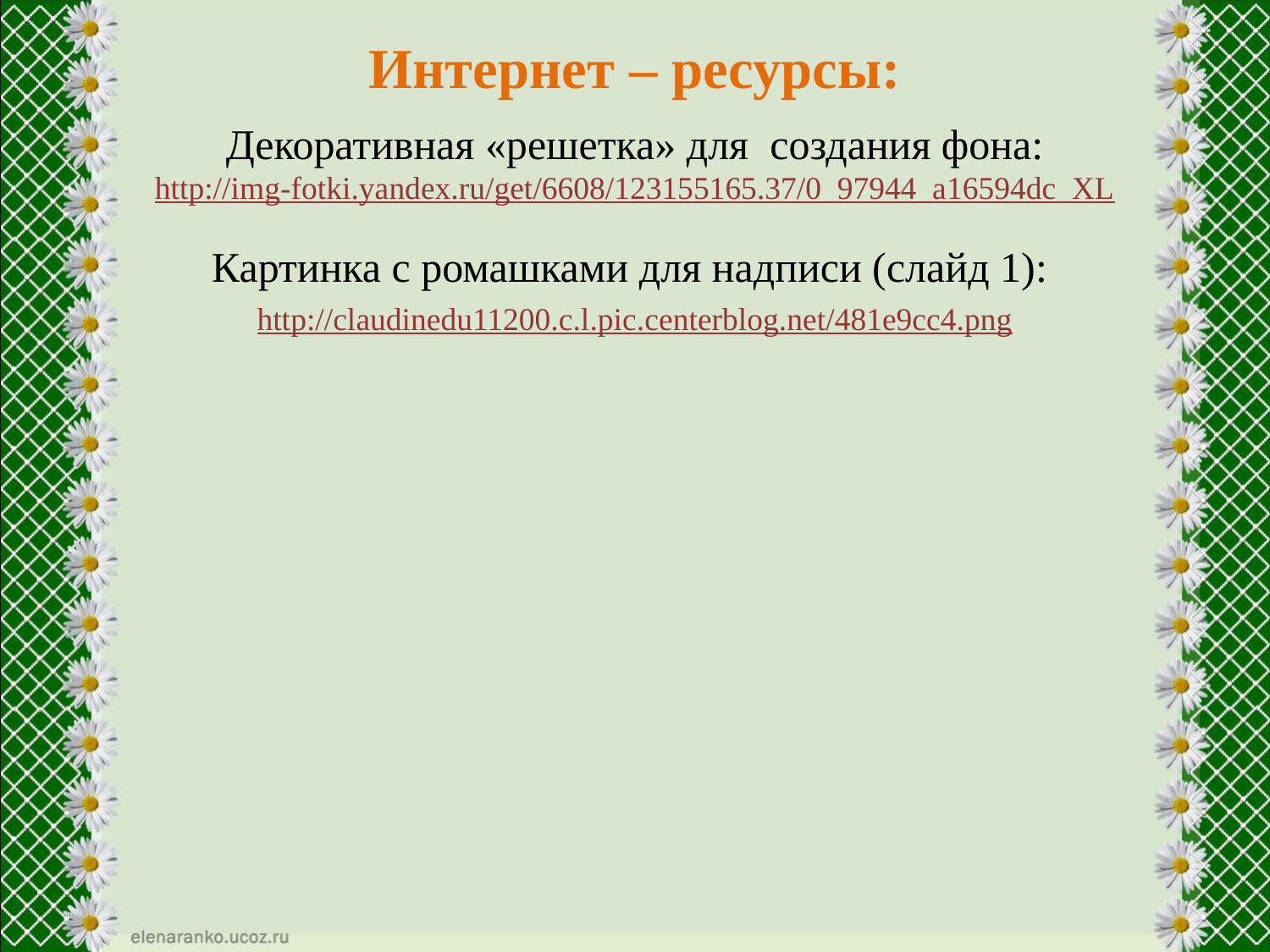

Интернет – ресурсы:

Декоративная «решетка» для  создания фона:
http://img-fotki.yandex.ru/get/6608/123155165.37/0_97944_a16594dc_XL

Картинка с ромашками для надписи (слайд 1):

http://claudinedu11200.c.l.pic.centerblog.net/481e9cc4.png